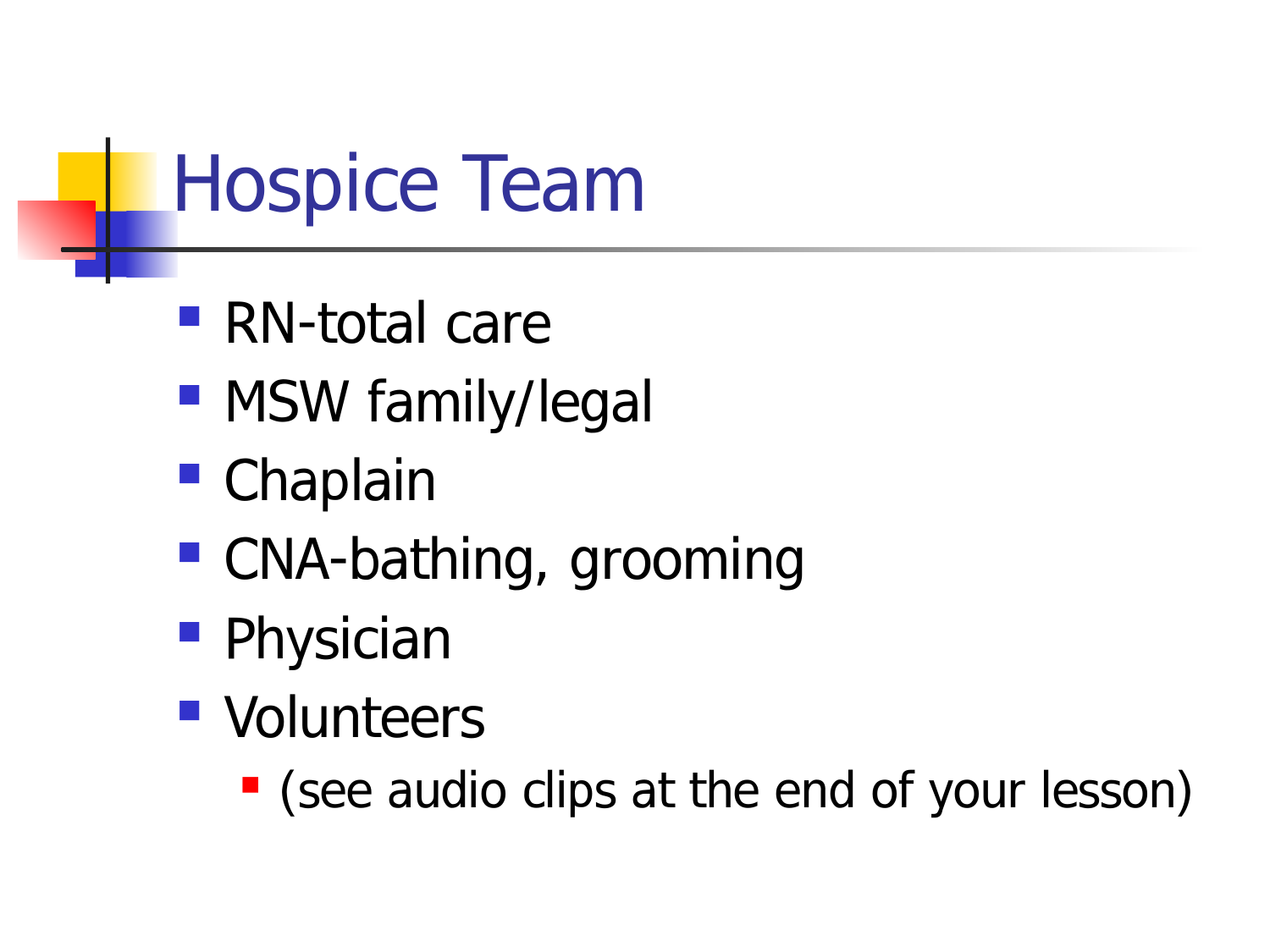

# Hospice Team
RN-total care
MSW family/legal
Chaplain
CNA-bathing, grooming
Physician
Volunteers
(see audio clips at the end of your lesson)